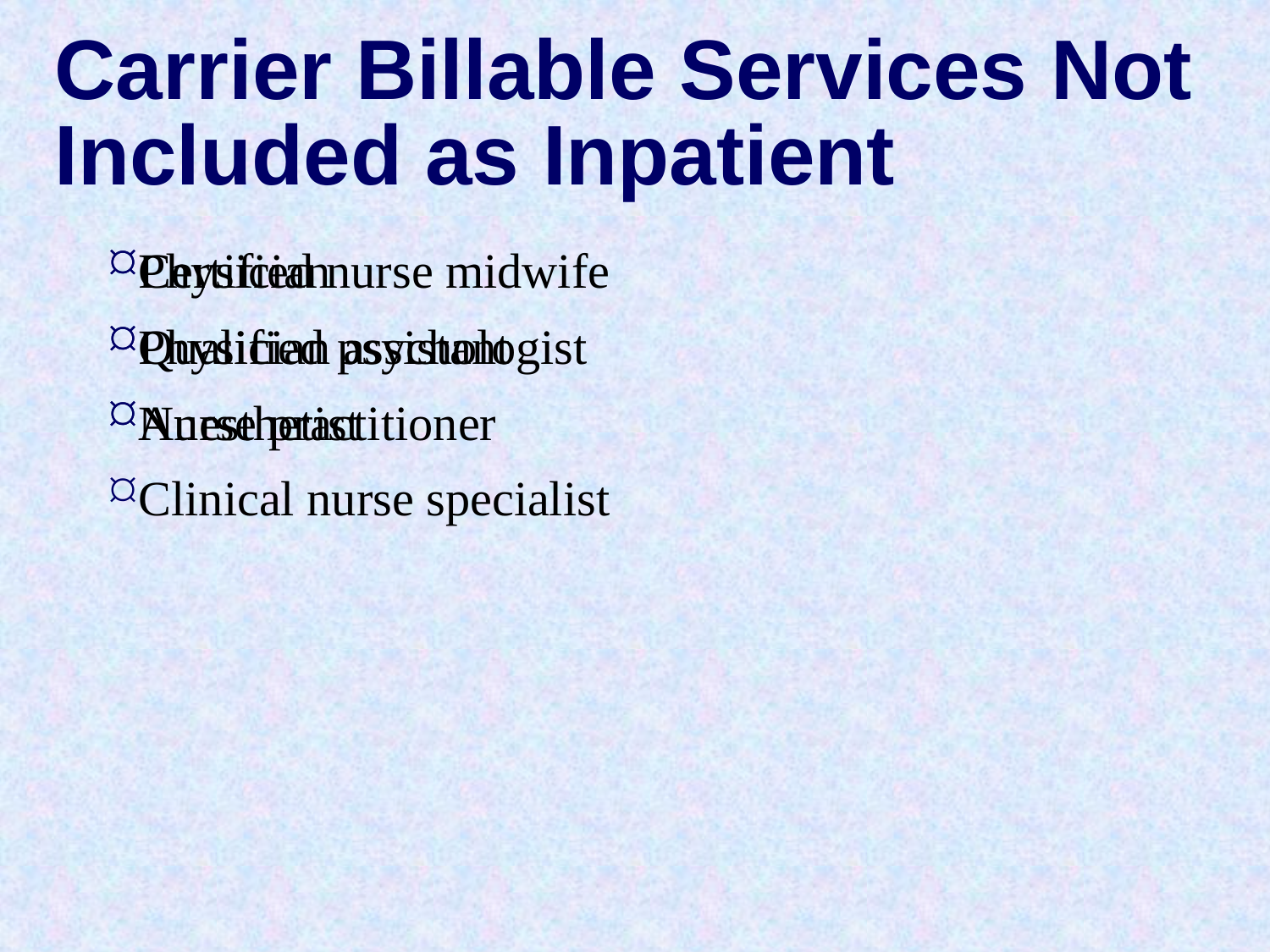

# Carrier Billable Services Not Included as Inpatient
Physician
Physician assistant
Nurse practitioner
Clinical nurse specialist

Certified nurse midwife
Qualified psychologist
Anesthetist